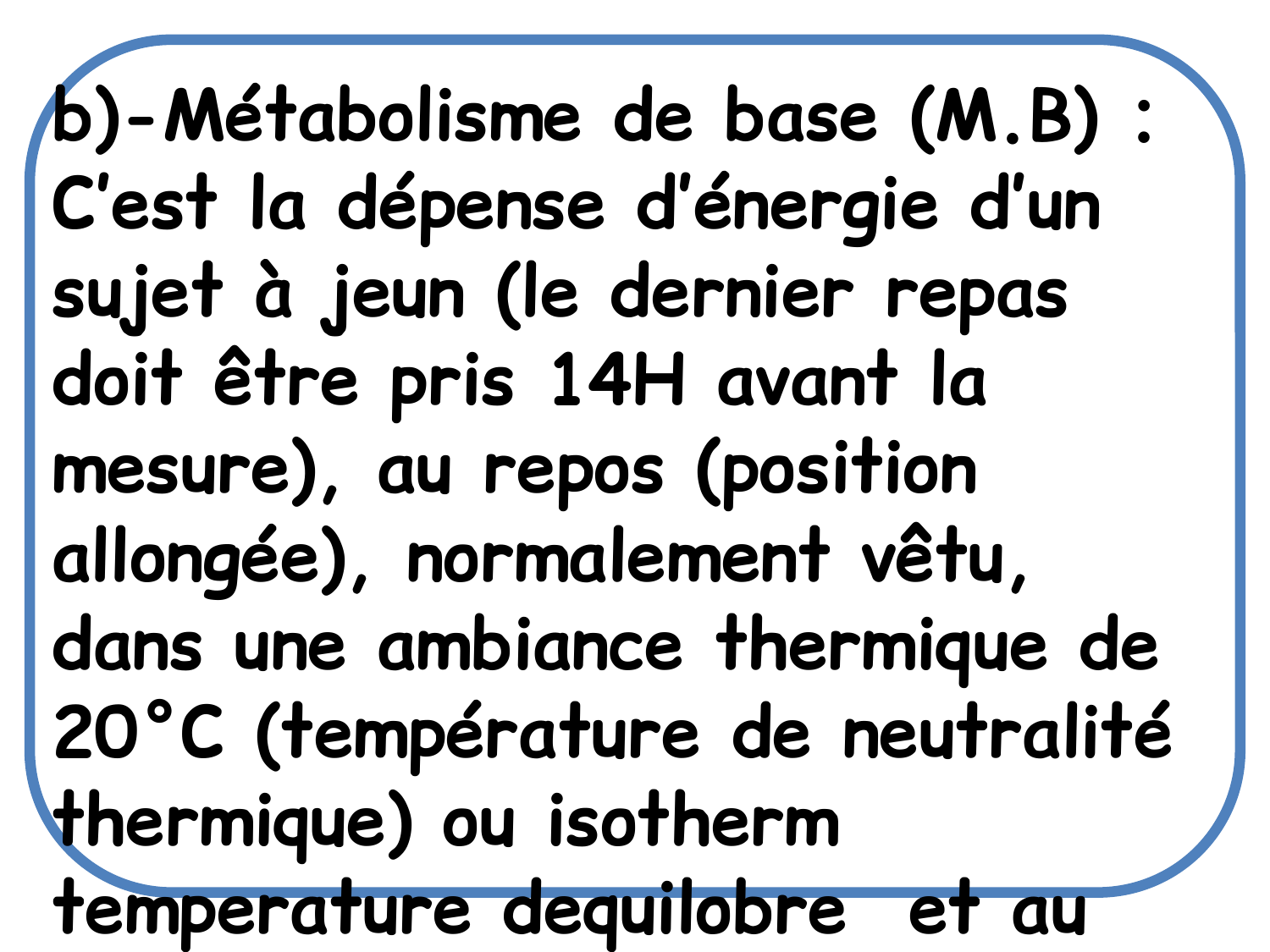

b)-Métabolisme de base (M.B) :
C’est la dépense d’énergie d’un sujet à jeun (le dernier repas doit être pris 14H avant la mesure), au repos (position allongée), normalement vêtu, dans une ambiance thermique de 20°C (température de neutralité thermique) ou isotherm temperature dequilobre  et au calme.